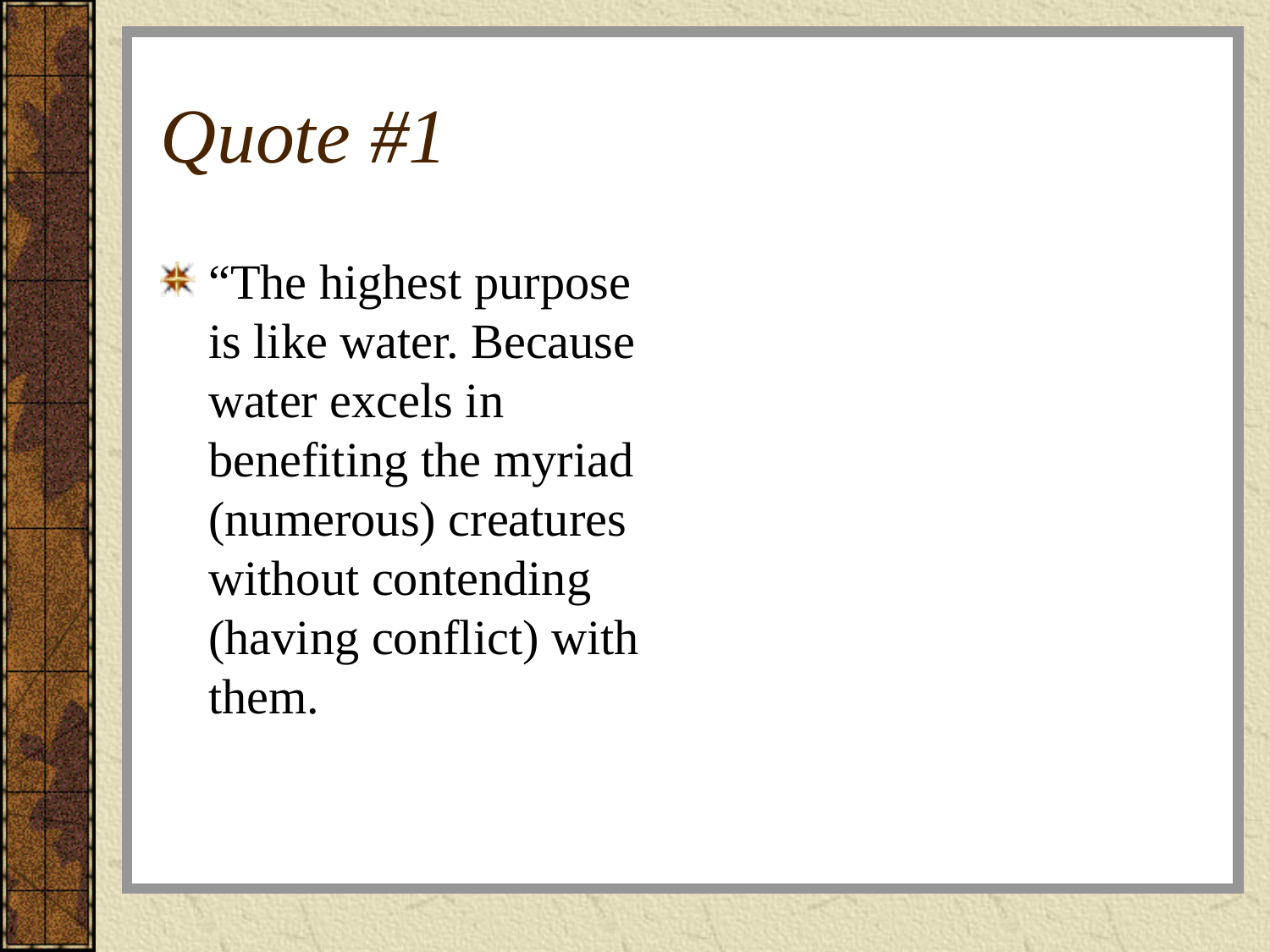

# Quote #1
“The highest purpose is like water. Because water excels in benefiting the myriad (numerous) creatures without contending (having conflict) with them.